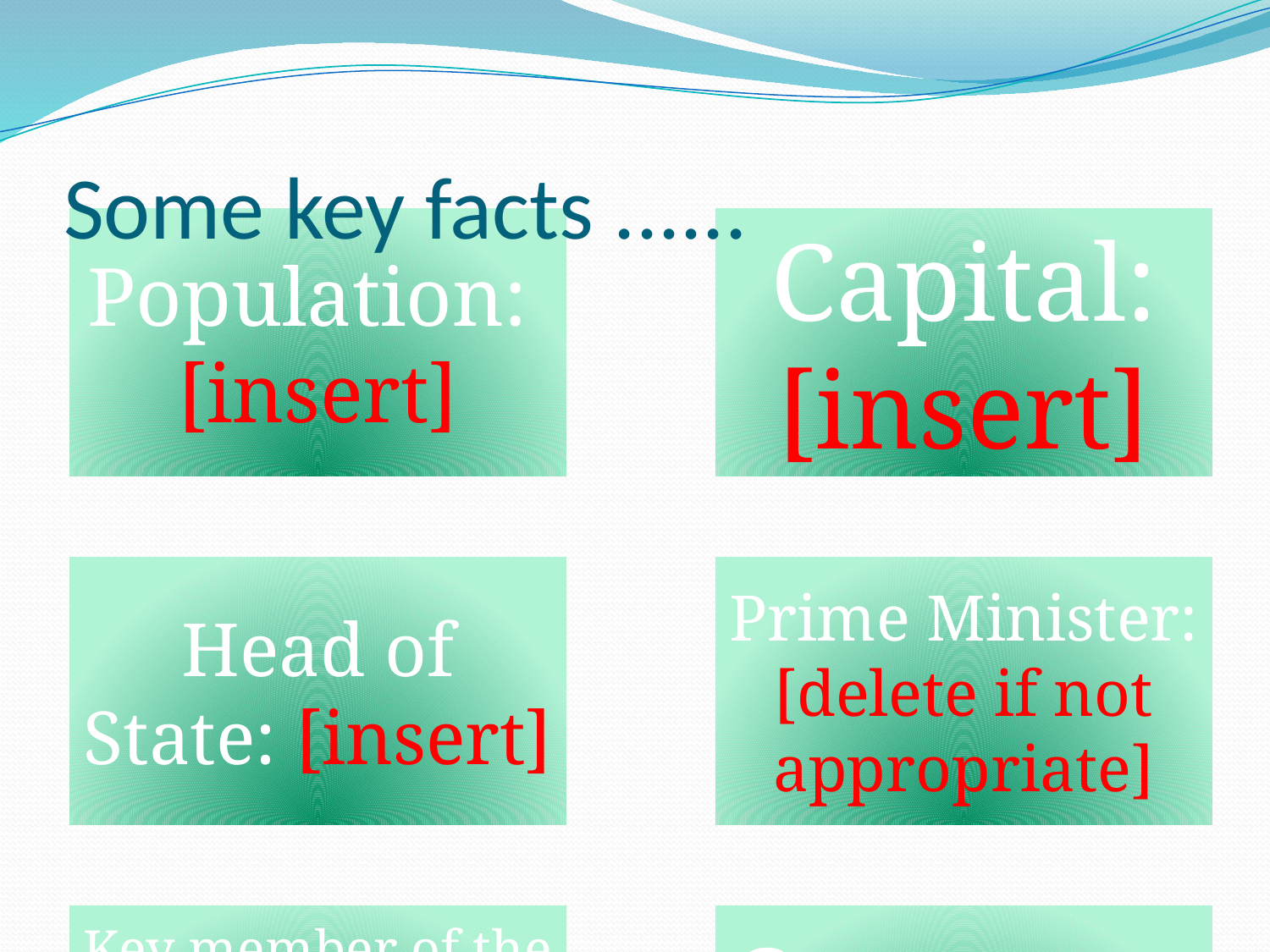

# Some key facts ......
Population:
[insert]
Capital: [insert]
Head of State: [insert]
Prime Minister: [delete if not appropriate]
[insert]